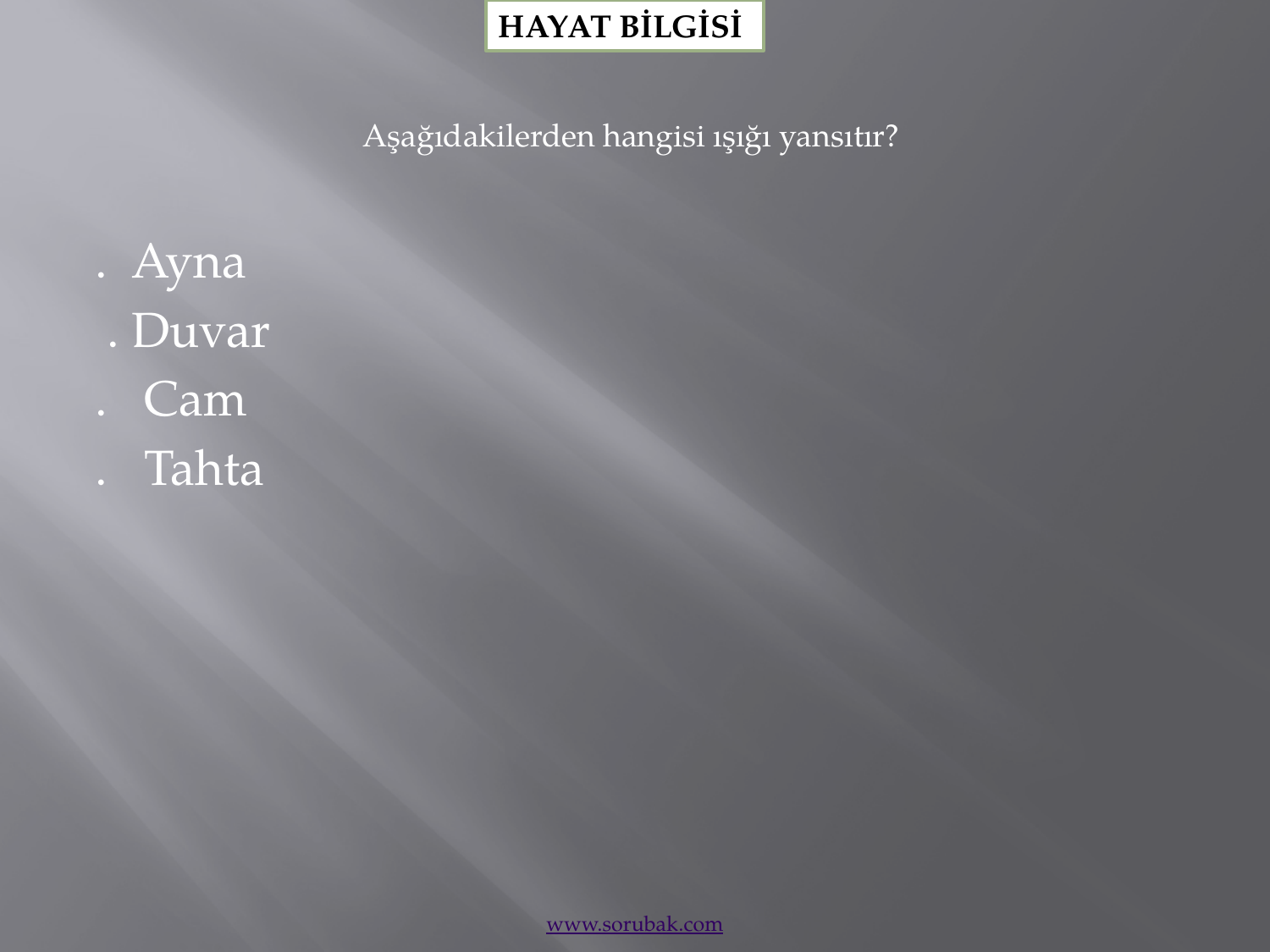

HAYAT BİLGİSİ
Aşağıdakilerden hangisi ışığı yansıtır?
.  Ayna
 . Duvar
.   Cam
.   Tahta
www.sorubak.com